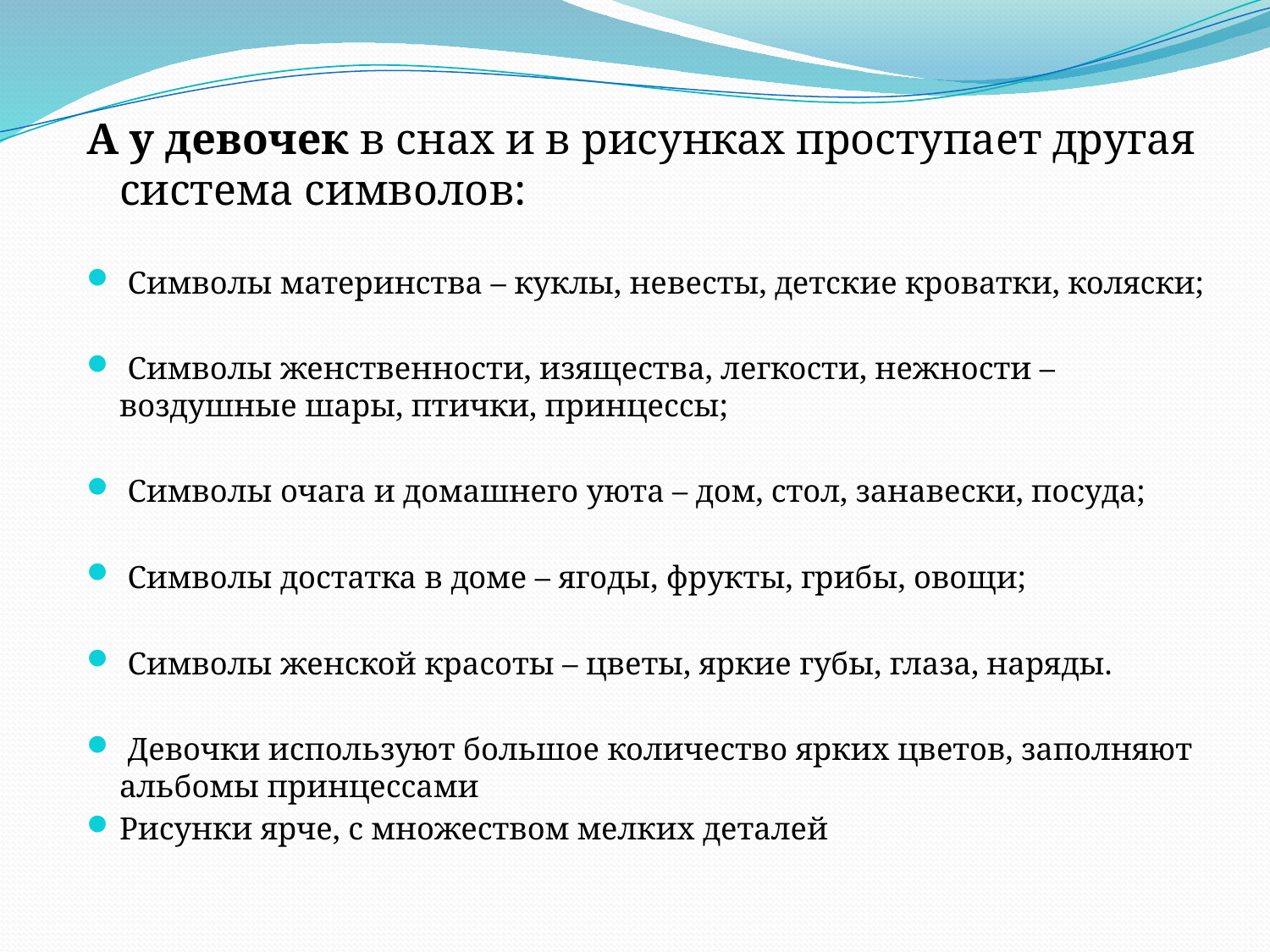

#
А у девочек в снах и в рисунках проступает другая система символов:

 Символы материнства – куклы, невесты, детские кроватки, коляски;

 Символы женственности, изящества, легкости, нежности – воздушные шары, птички, принцессы;

 Символы очага и домашнего уюта – дом, стол, занавески, посуда;

 Символы достатка в доме – ягоды, фрукты, грибы, овощи;

 Символы женской красоты – цветы, яркие губы, глаза, наряды.

 Девочки используют большое количество ярких цветов, заполняют альбомы принцессами
Рисунки ярче, с множеством мелких деталей